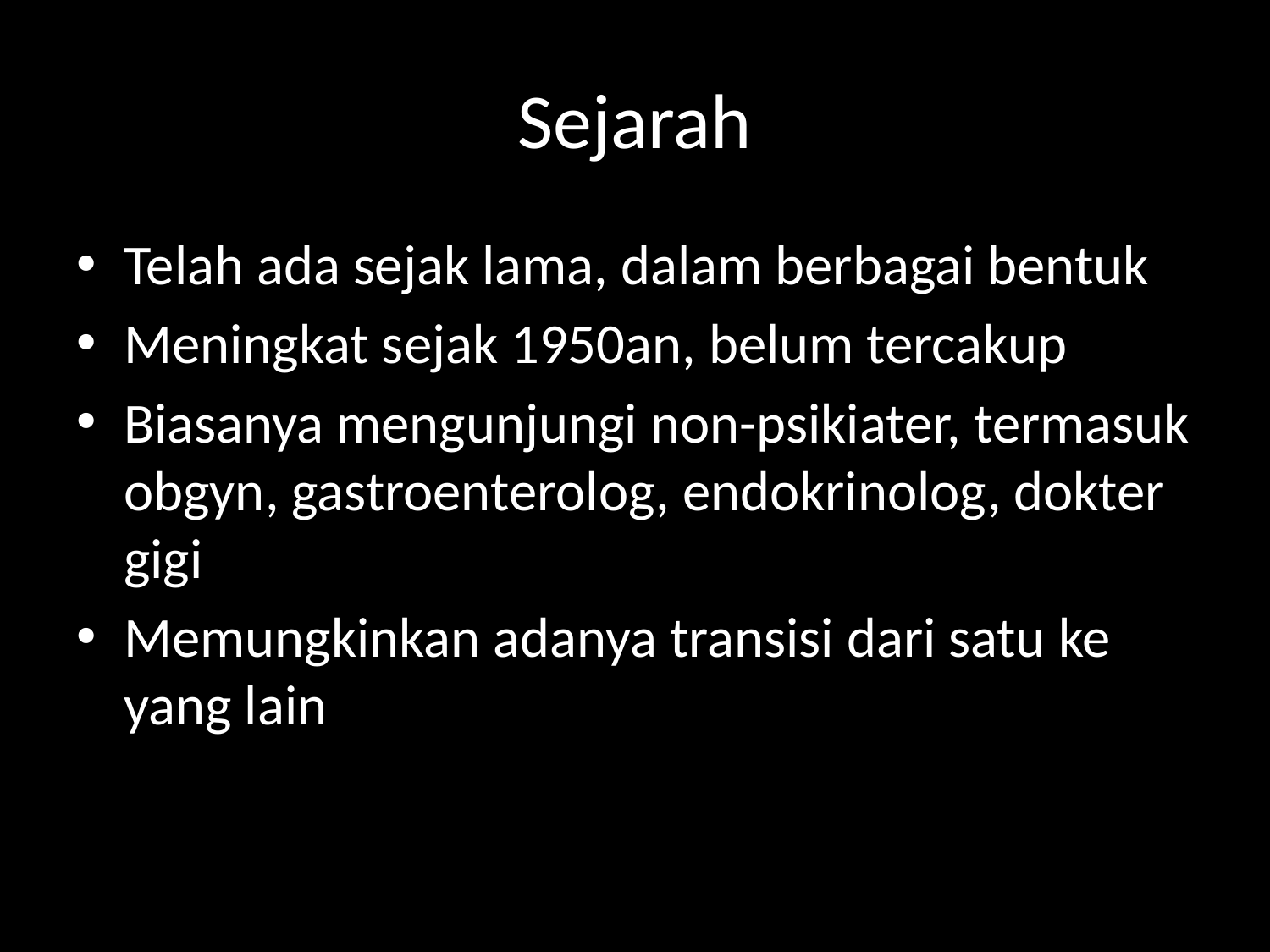

# Sejarah
Telah ada sejak lama, dalam berbagai bentuk
Meningkat sejak 1950an, belum tercakup
Biasanya mengunjungi non-psikiater, termasuk obgyn, gastroenterolog, endokrinolog, dokter gigi
Memungkinkan adanya transisi dari satu ke yang lain